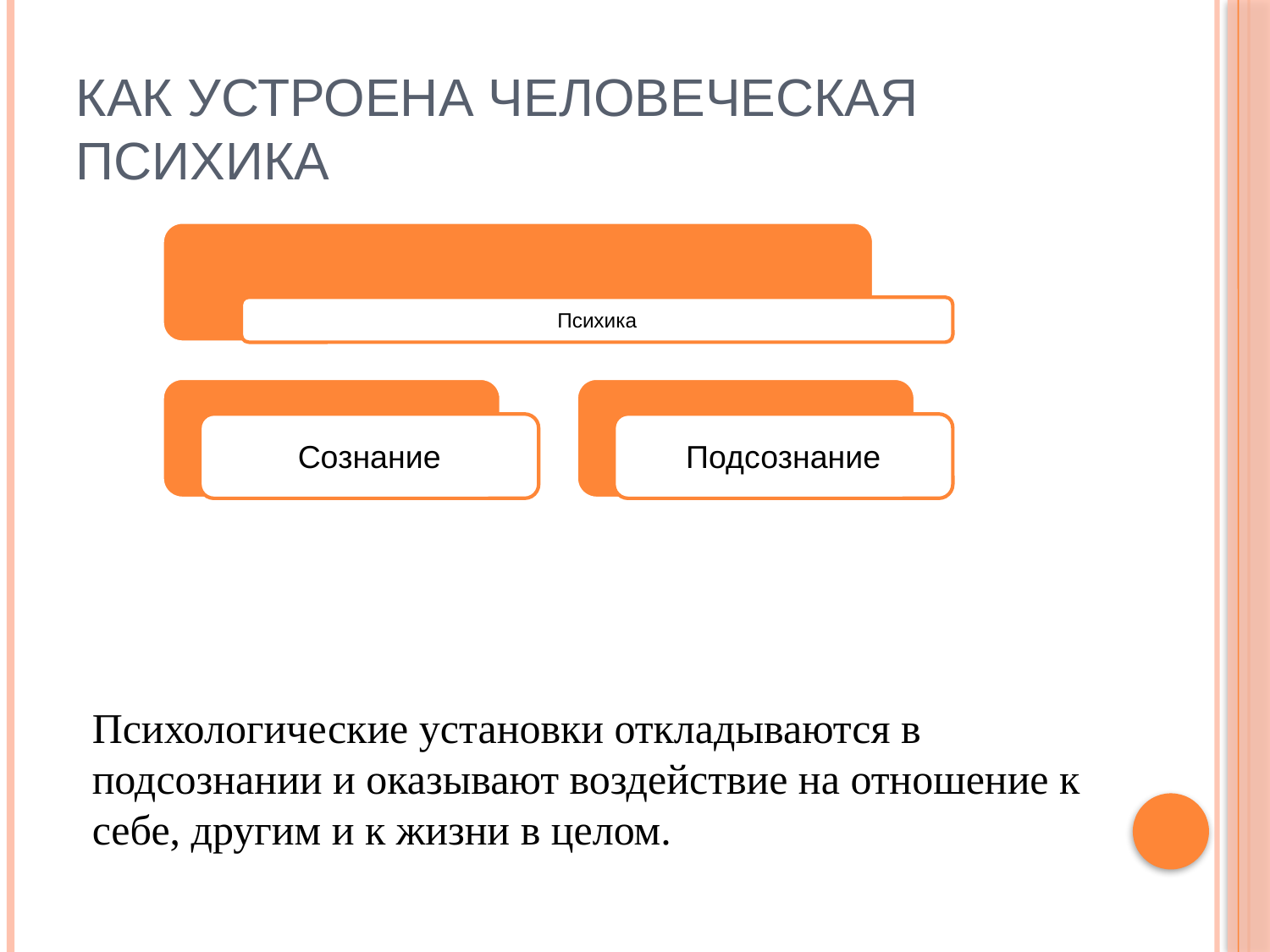

# Как устроена человеческая психика
Психика
Сознание
Подсознание
Психологические установки откладываются в подсознании и оказывают воздействие на отношение к себе, другим и к жизни в целом.